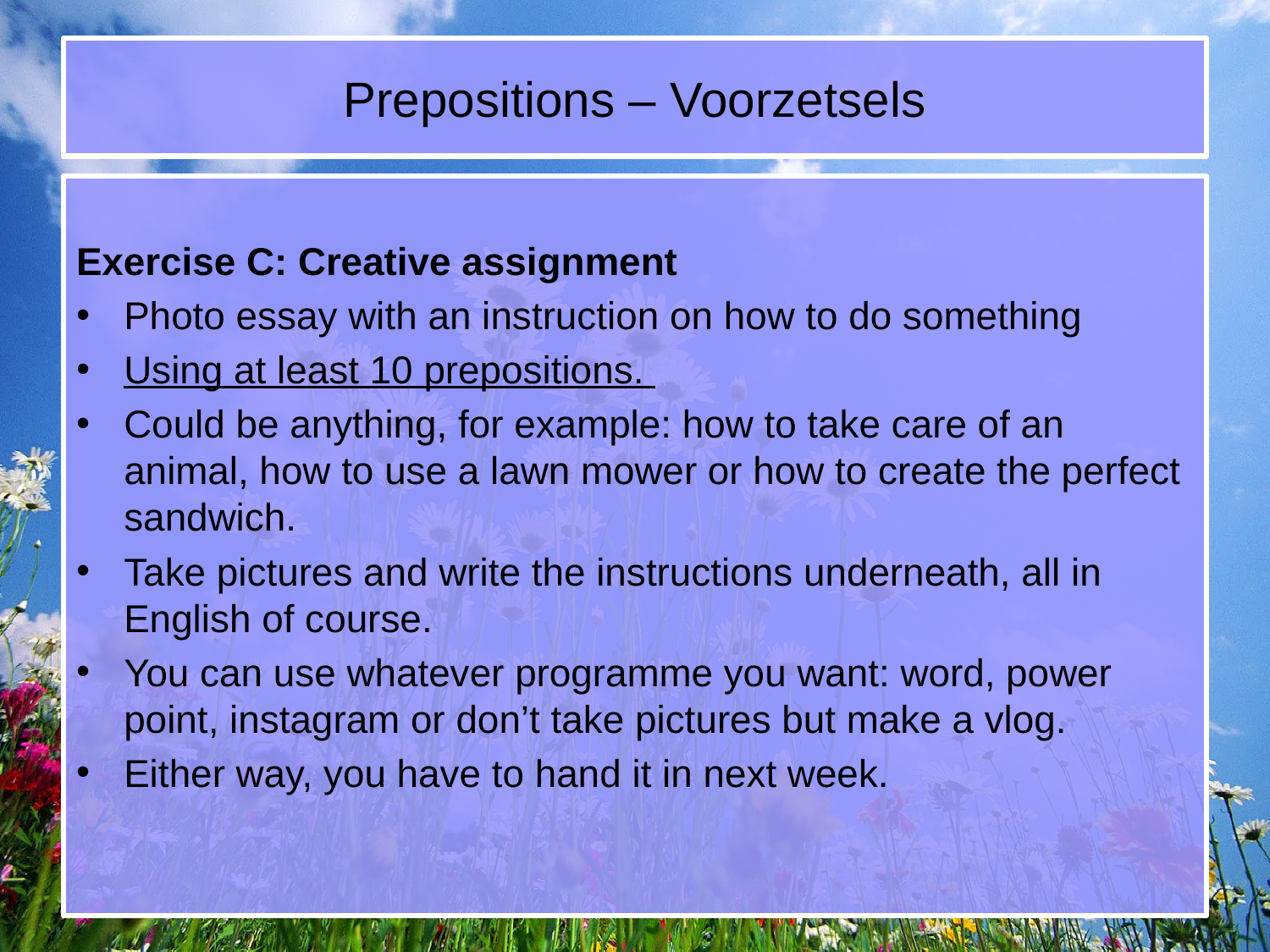

# Prepositions – Voorzetsels

Exercise C: Creative assignment
Photo essay with an instruction on how to do something
Using at least 10 prepositions.
Could be anything, for example: how to take care of an animal, how to use a lawn mower or how to create the perfect sandwich.
Take pictures and write the instructions underneath, all in English of course.
You can use whatever programme you want: word, power point, instagram or don’t take pictures but make a vlog.
Either way, you have to hand it in next week.